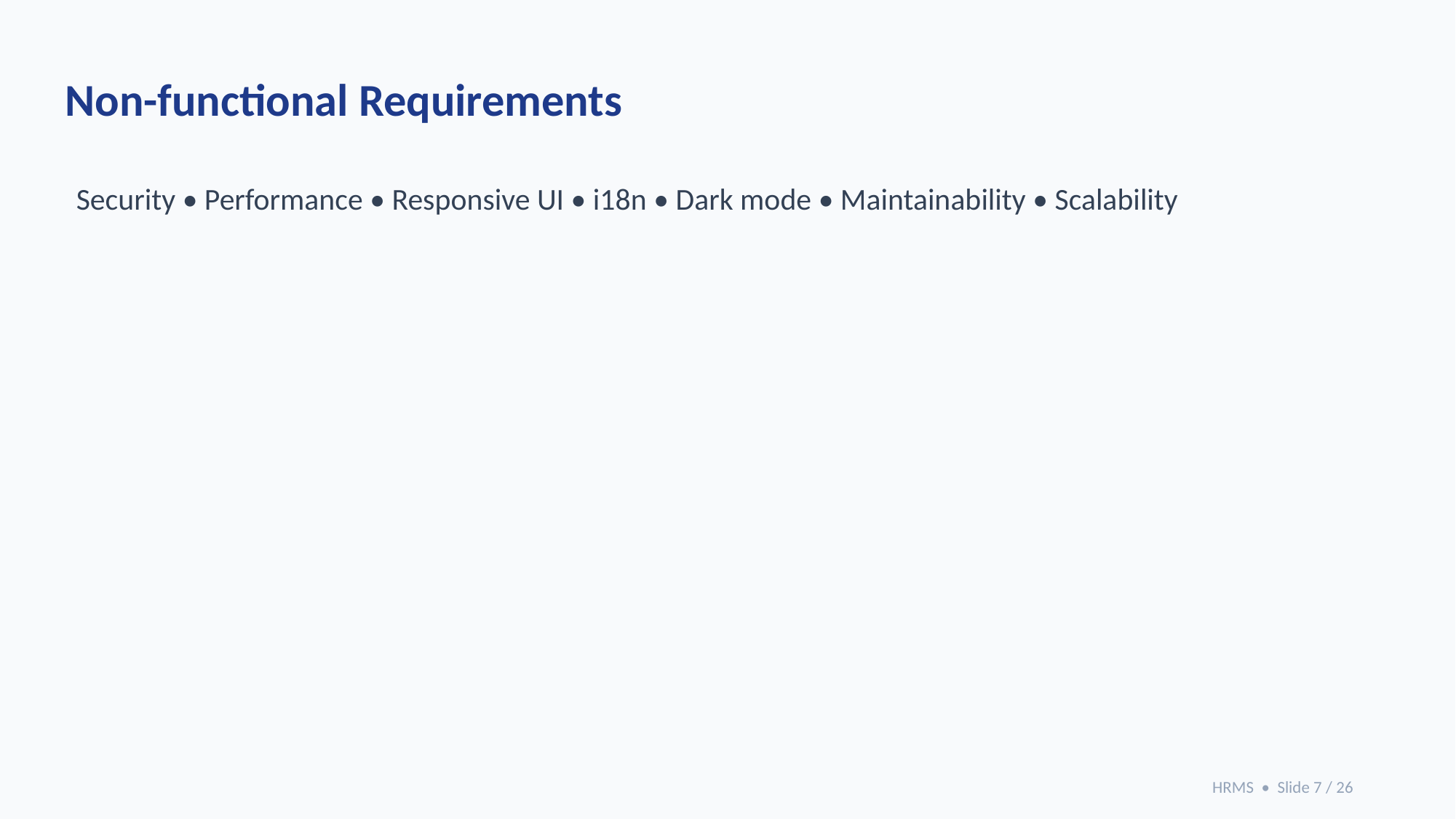

Non-functional Requirements
Security • Performance • Responsive UI • i18n • Dark mode • Maintainability • Scalability
HRMS  •  Slide 7 / 26